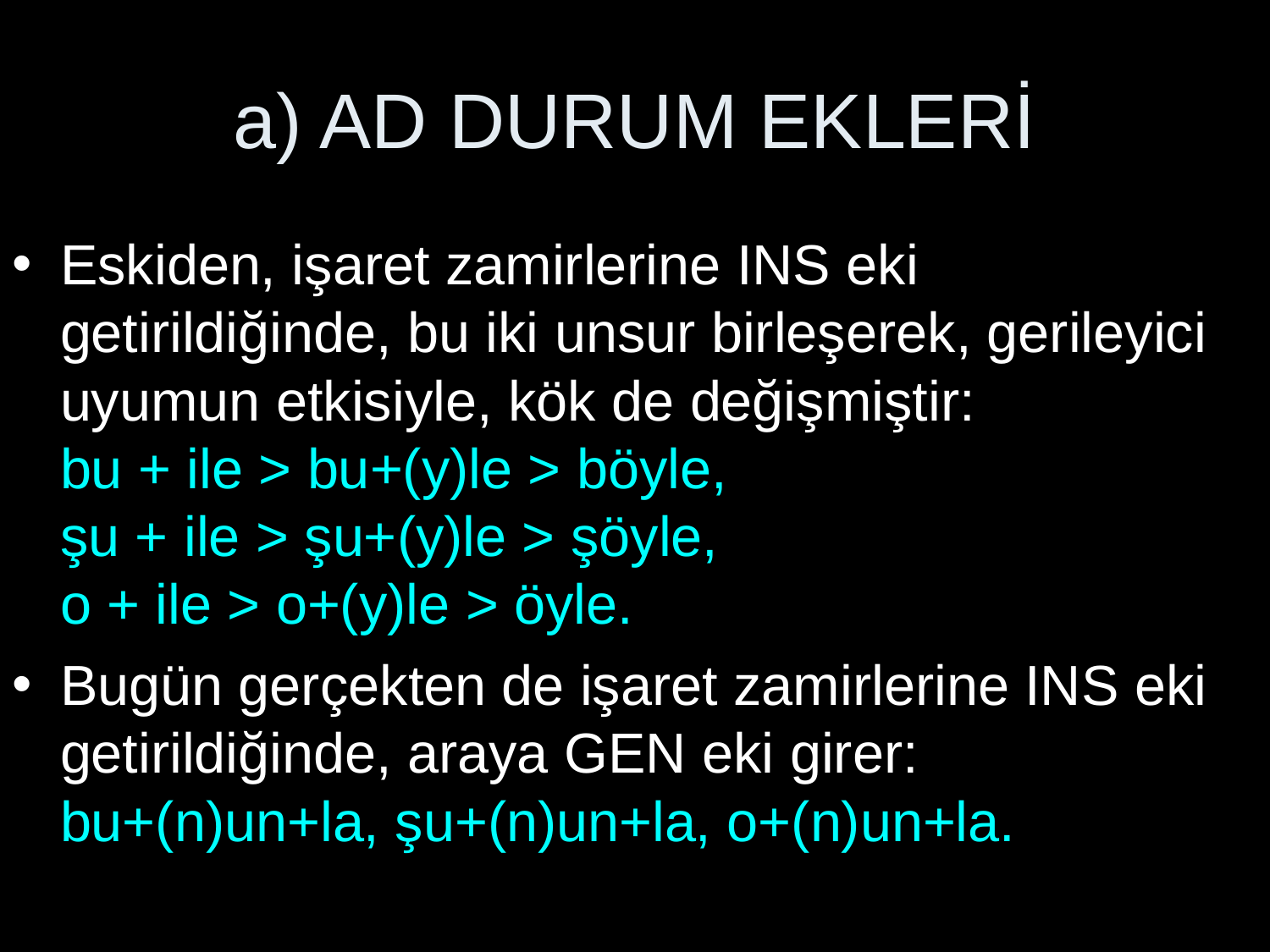

# a) AD DURUM EKLERİ
Eskiden, işaret zamirlerine INS eki getirildiğinde, bu iki unsur birleşerek, gerileyici uyumun etkisiyle, kök de değişmiştir:
bu + ile > bu+(y)le > böyle,
şu + ile > şu+(y)le > şöyle,
o + ile > o+(y)le > öyle.
Bugün gerçekten de işaret zamirlerine INS eki getirildiğinde, araya GEN eki girer:
bu+(n)un+la, şu+(n)un+la, o+(n)un+la.